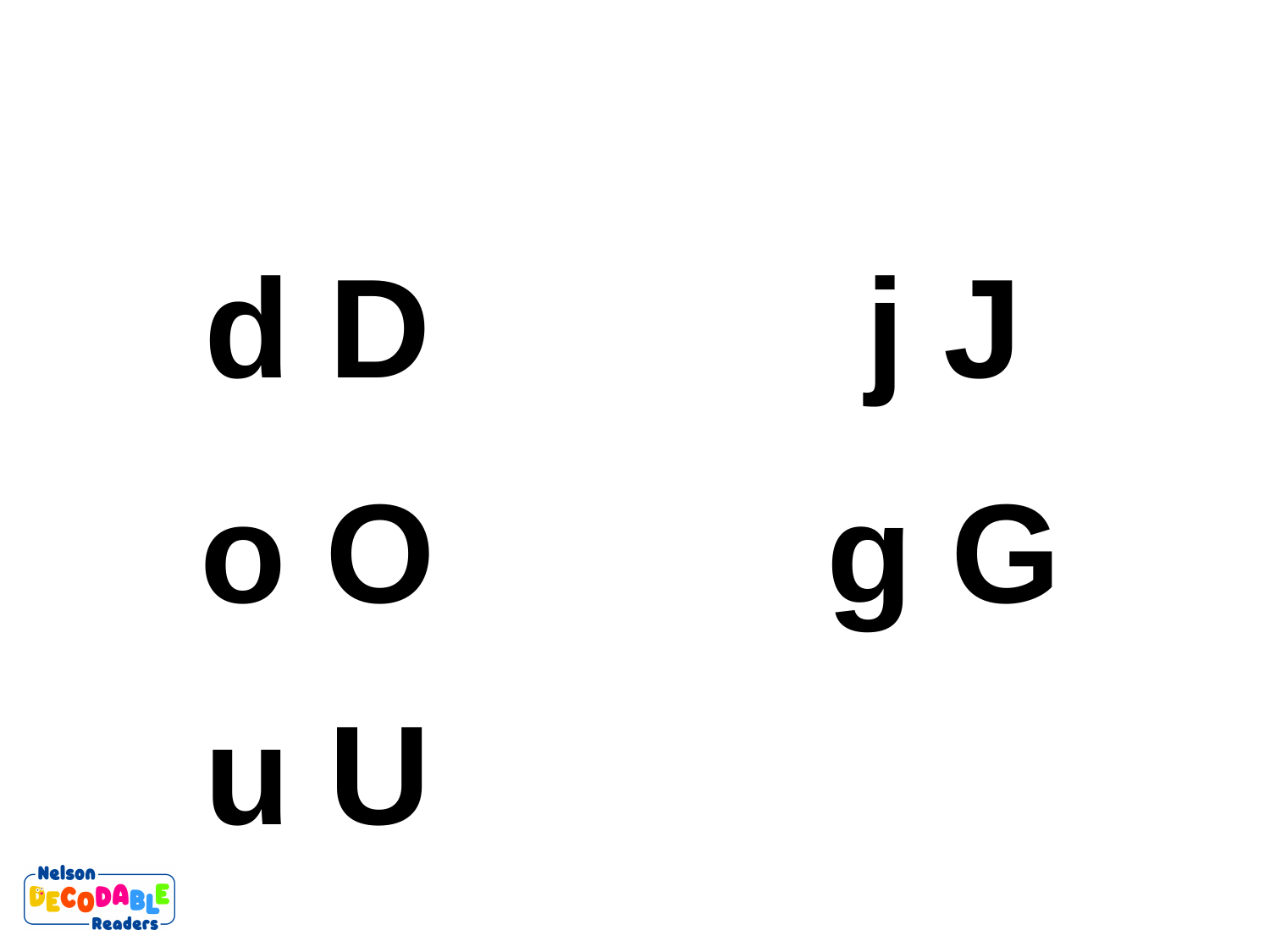

d D
j J
o O
g G
u U